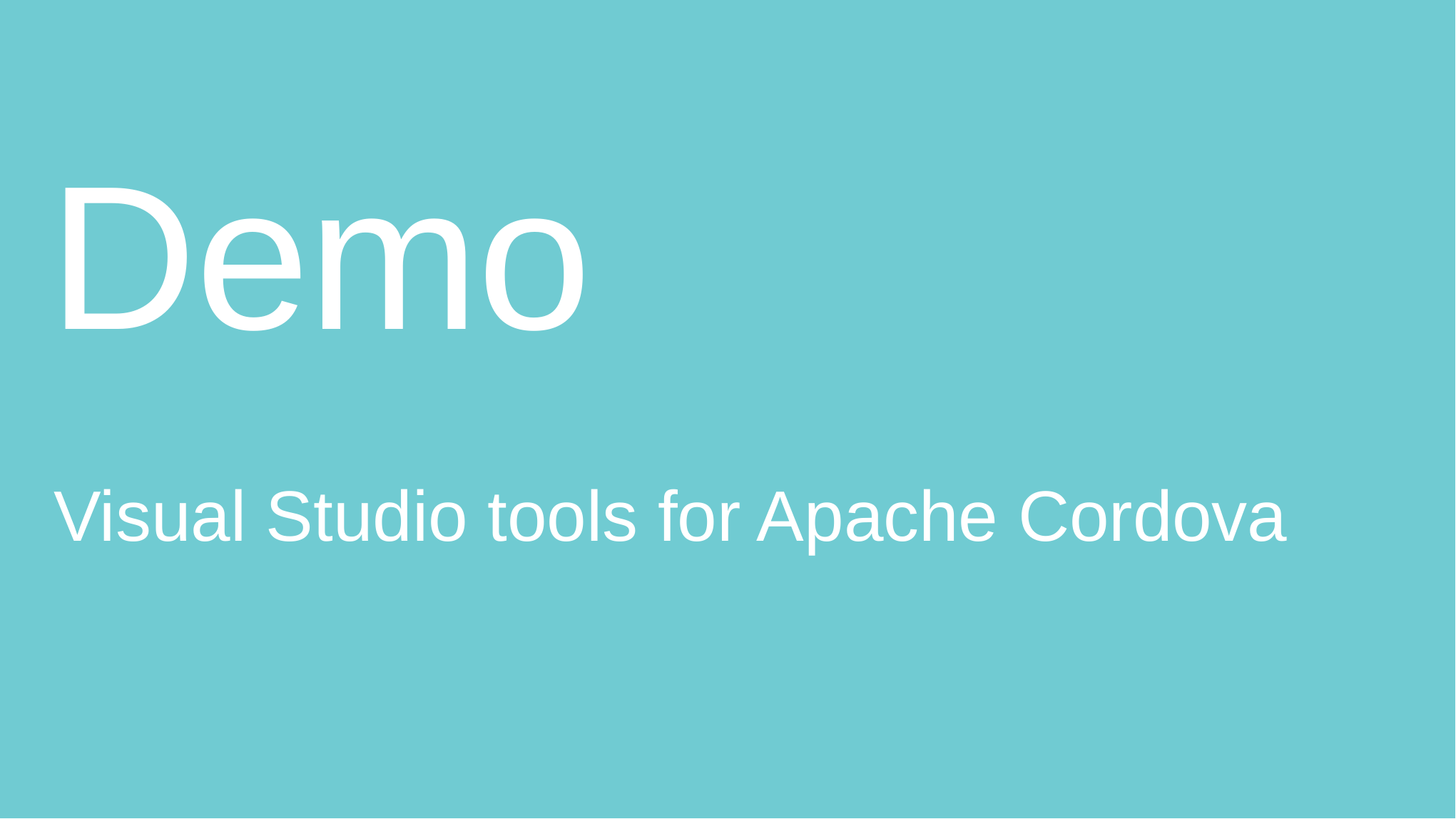

# Demo
Visual Studio tools for Apache Cordova